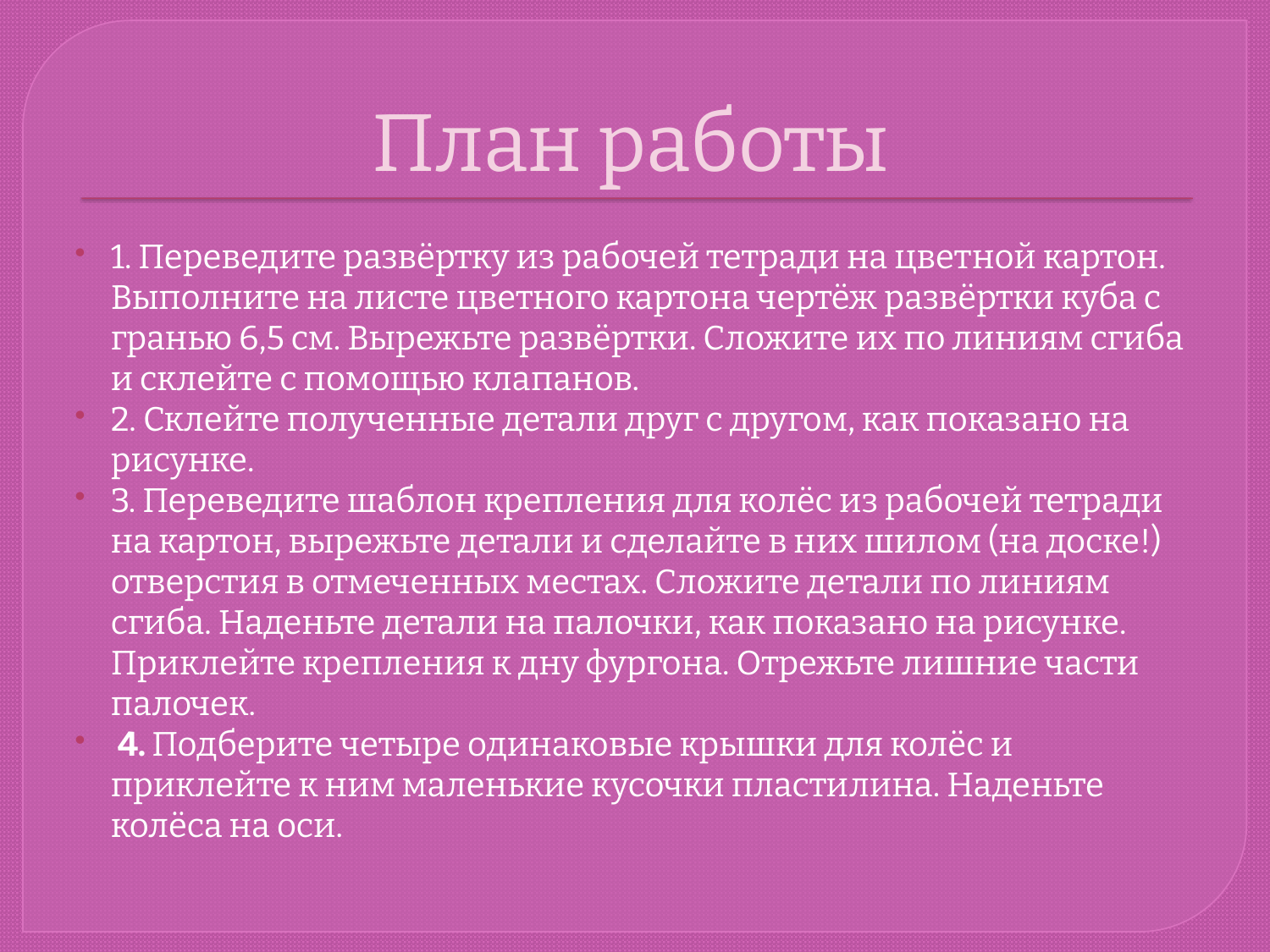

# План работы
1. Переведите развёртку из рабочей тетради на цвет­ной картон. Выполните на листе цветного картона чертёж развёртки куба с гранью 6,5 см. Вырежьте развёртки. Сложите их по линиям сгиба и склейте с помощью кла­панов.
2. Склейте полученные детали друг с другом, как показано на рисунке.
3. Переведите шаблон крепления для колёс из рабочей тетради на картон, вырежьте де­тали и сделайте в них шилом (на доске!) отверстия в отмеченных местах. Сложите детали по линиям сгиба. Наденьте детали на палочки, как показано на рисунке. Приклейте крепления к дну фургона. Отрежьте лишние части палочек.
 4. Подберите четыре одинаковые крышки для колёс и приклейте к ним маленькие кусочки пласти­лина. Наденьте колёса на оси.